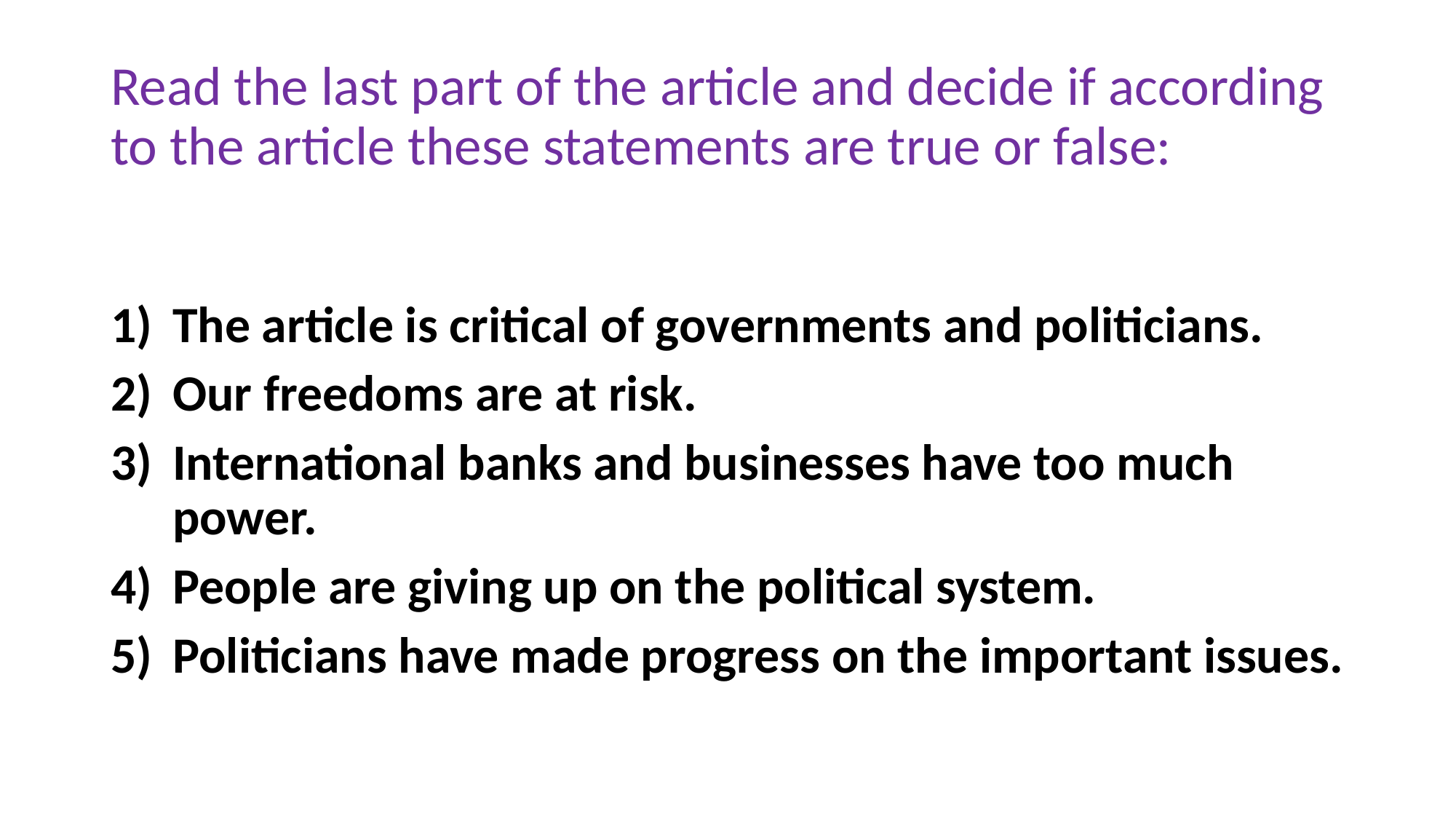

# Read the last part of the article and decide if according to the article these statements are true or false:

The article is critical of governments and politicians.
Our freedoms are at risk.
International banks and businesses have too much power.
People are giving up on the political system.
Politicians have made progress on the important issues.